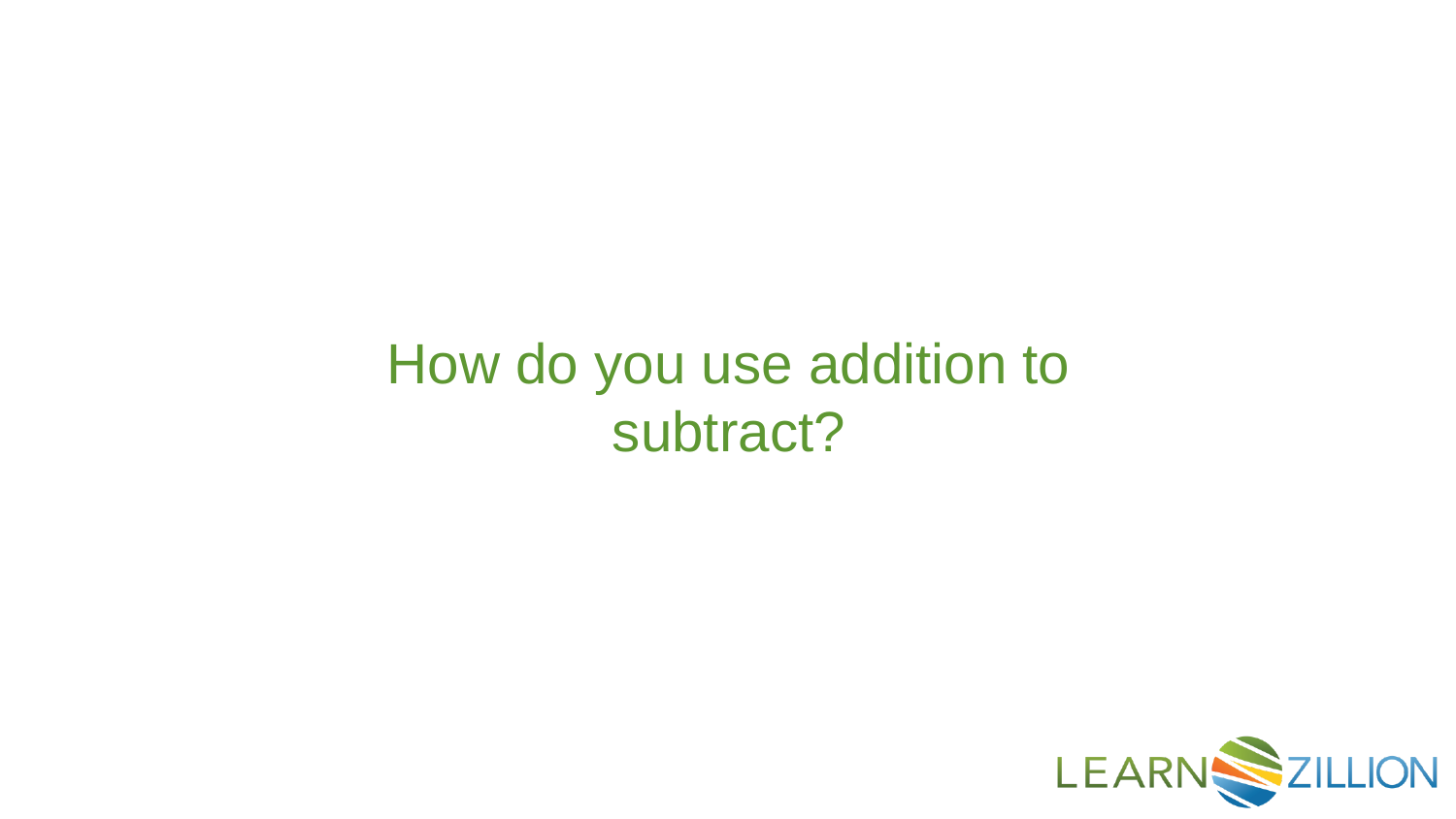

How do you use addition to subtract?